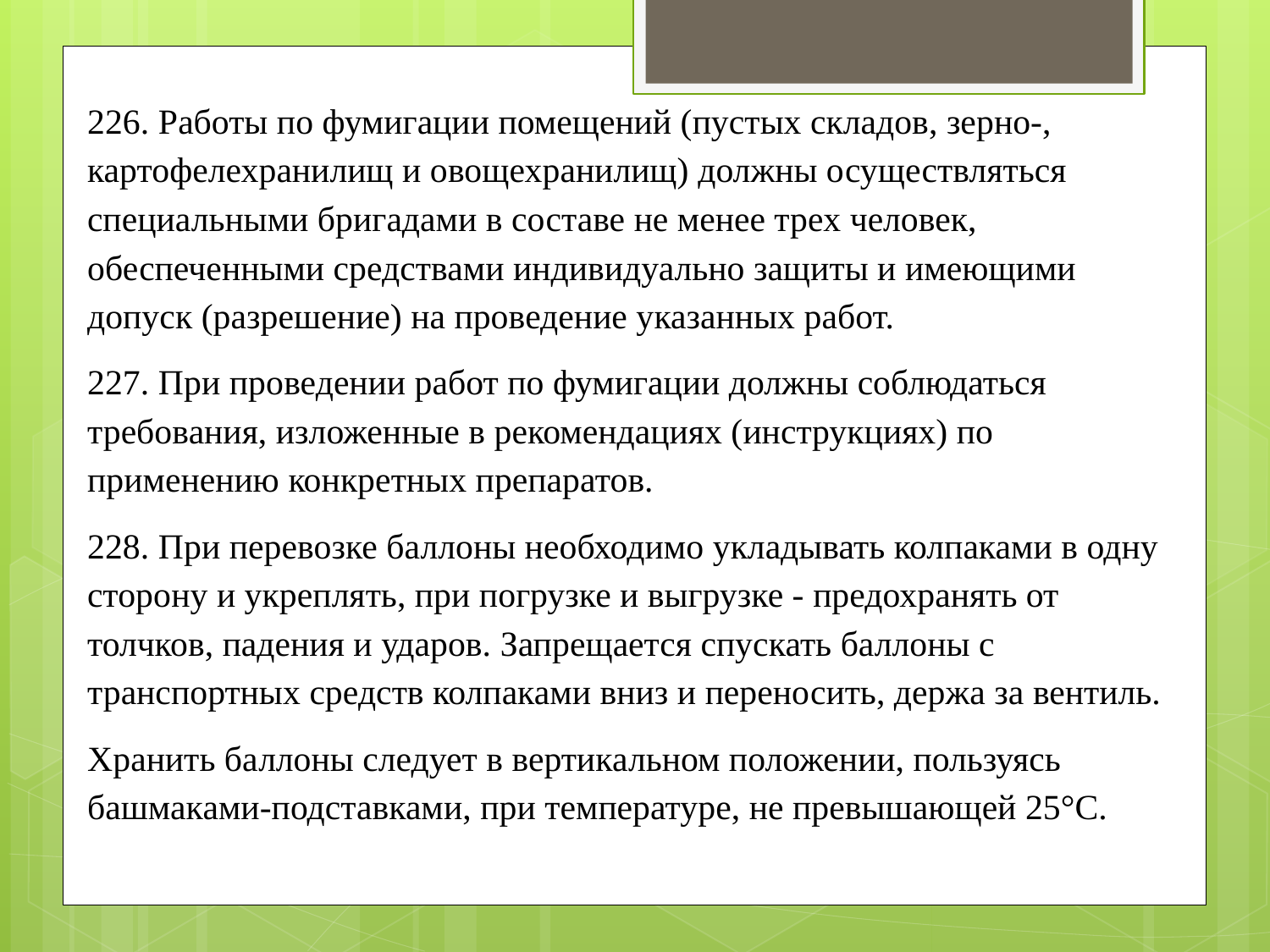

226. Работы по фумигации помещений (пустых складов, зерно-, картофелехранилищ и овощехранилищ) должны осуществляться специальными бригадами в составе не менее трех человек, обеспеченными средствами индивидуально защиты и имеющими допуск (разрешение) на проведение указанных работ.
227. При проведении работ по фумигации должны соблюдаться требования, изложенные в рекомендациях (инструкциях) по применению конкретных препаратов.
228. При перевозке баллоны необходимо укладывать колпаками в одну сторону и укреплять, при погрузке и выгрузке - предохранять от толчков, падения и ударов. Запрещается спускать баллоны с транспортных средств колпаками вниз и переносить, держа за вентиль.
Хранить баллоны следует в вертикальном положении, пользуясь башмаками-подставками, при температуре, не превышающей 25°С.